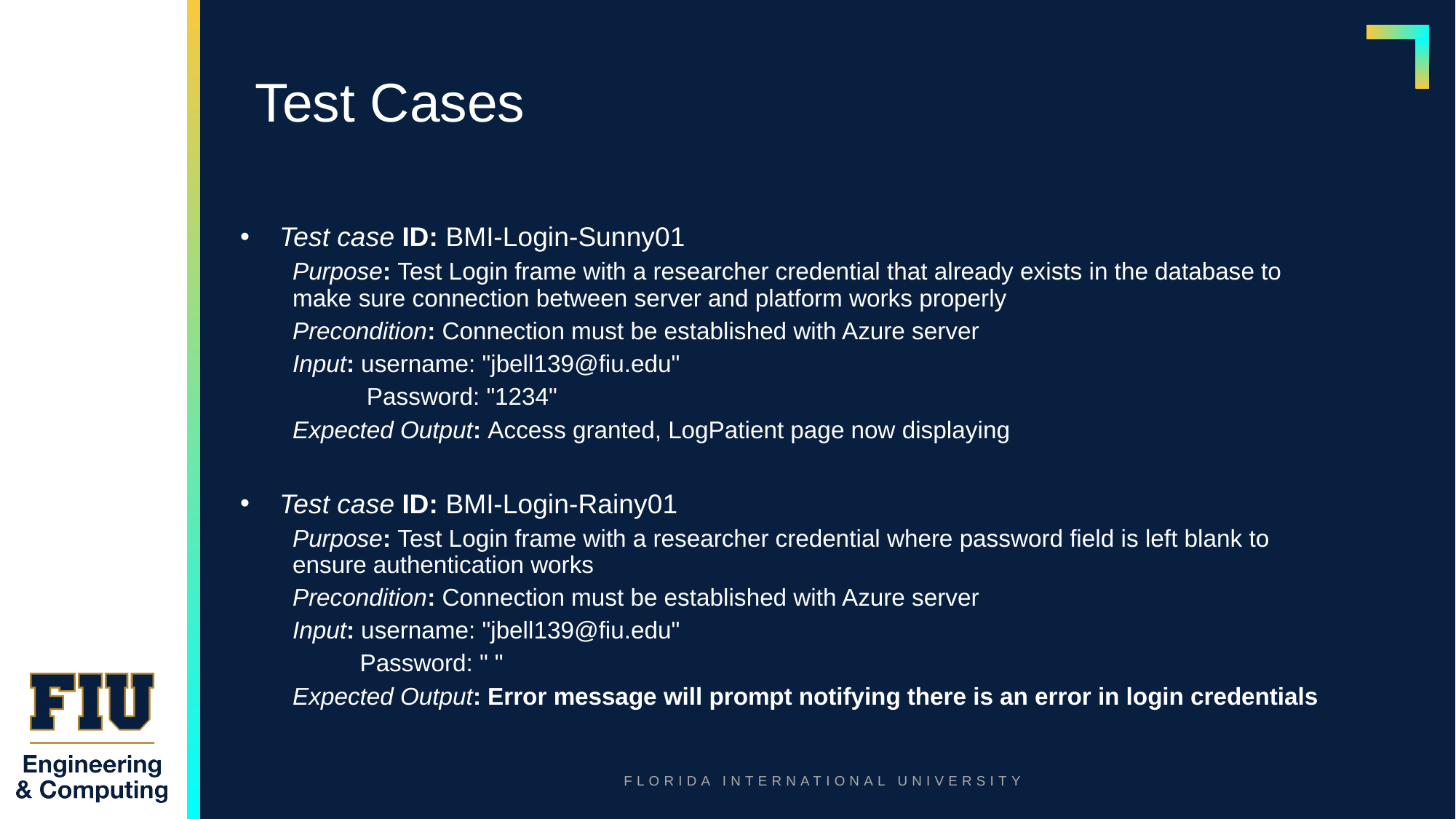

# Test Cases
Test case ID: BMI-Login-Sunny01
Purpose: Test Login frame with a researcher credential that already exists in the database to make sure connection between server and platform works properly
Precondition: Connection must be established with Azure server
Input: username: "jbell139@fiu.edu"
           Password: "1234"
Expected Output: Access granted, LogPatient page now displaying

Test case ID: BMI-Login-Rainy01
Purpose: Test Login frame with a researcher credential where password field is left blank to ensure authentication works
Precondition: Connection must be established with Azure server
Input: username: "jbell139@fiu.edu"
          Password: " "
Expected Output: Error message will prompt notifying there is an error in login credentials